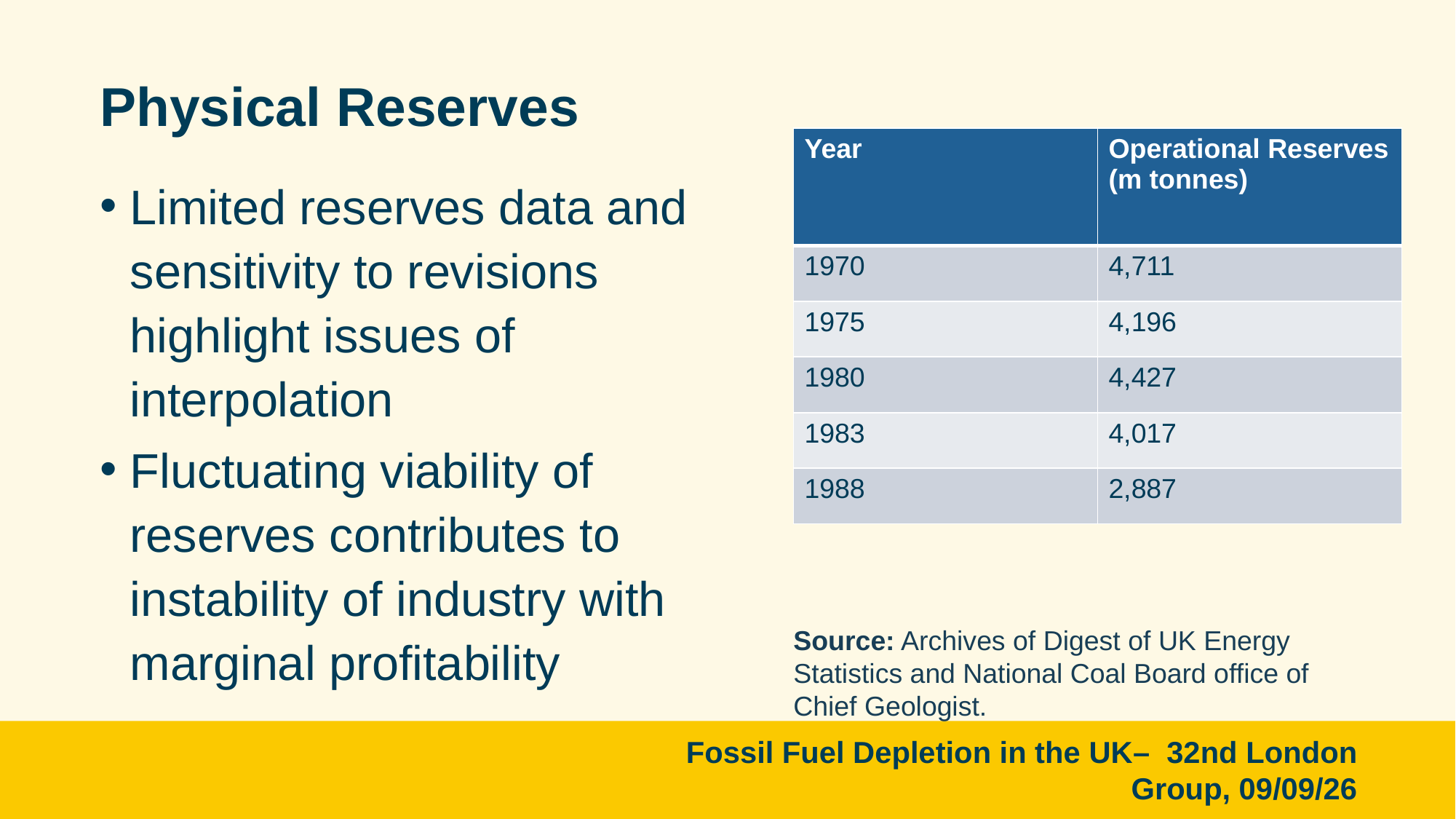

# Physical Reserves
| Year | Operational Reserves (m tonnes) |
| --- | --- |
| 1970 | 4,711 |
| 1975 | 4,196 |
| 1980 | 4,427 |
| 1983 | 4,017 |
| 1988 | 2,887 |
Limited reserves data and sensitivity to revisions highlight issues of interpolation
Fluctuating viability of reserves contributes to instability of industry with marginal profitability
Source: Archives of Digest of UK Energy Statistics and National Coal Board office of Chief Geologist.
Fossil Fuel Depletion in the UK–  32nd London Group, 09/09/26